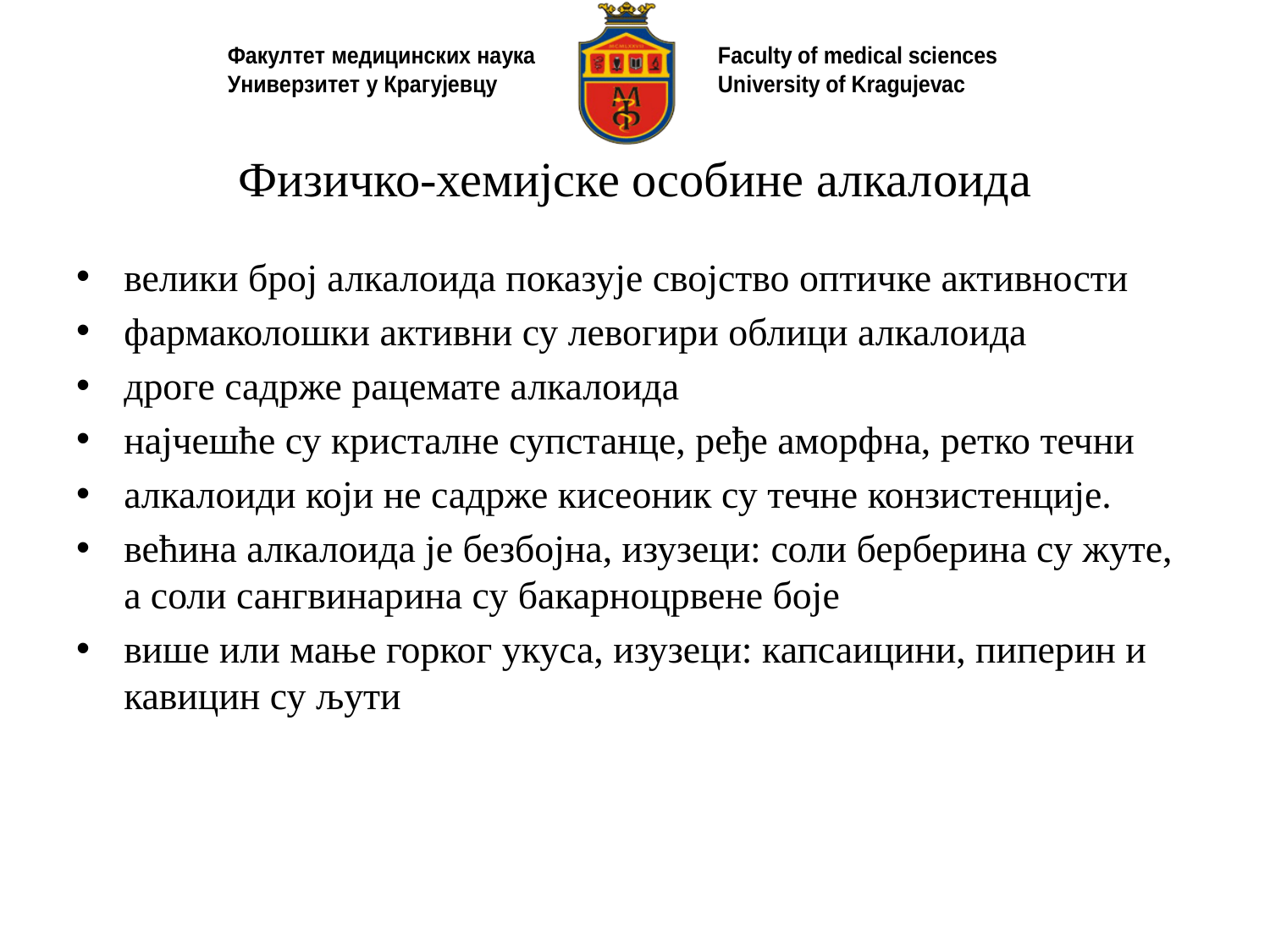

# Физичко-хемијске особине алкалоида
велики број алкалоида показује својство оптичке активности
фармаколошки активни су левогири облици алкалоида
дроге садрже рацемате алкалоида
најчешће су кристалне супстанце, ређе аморфна, ретко течни
алкалоиди који не садрже кисеоник су течне конзистенције.
већина алкалоида је безбојна, изузеци: соли берберина су жуте, а соли сангвинарина су бакарноцрвене боје
више или мање горког укуса, изузеци: капсаицини, пиперин и кавицин су љути